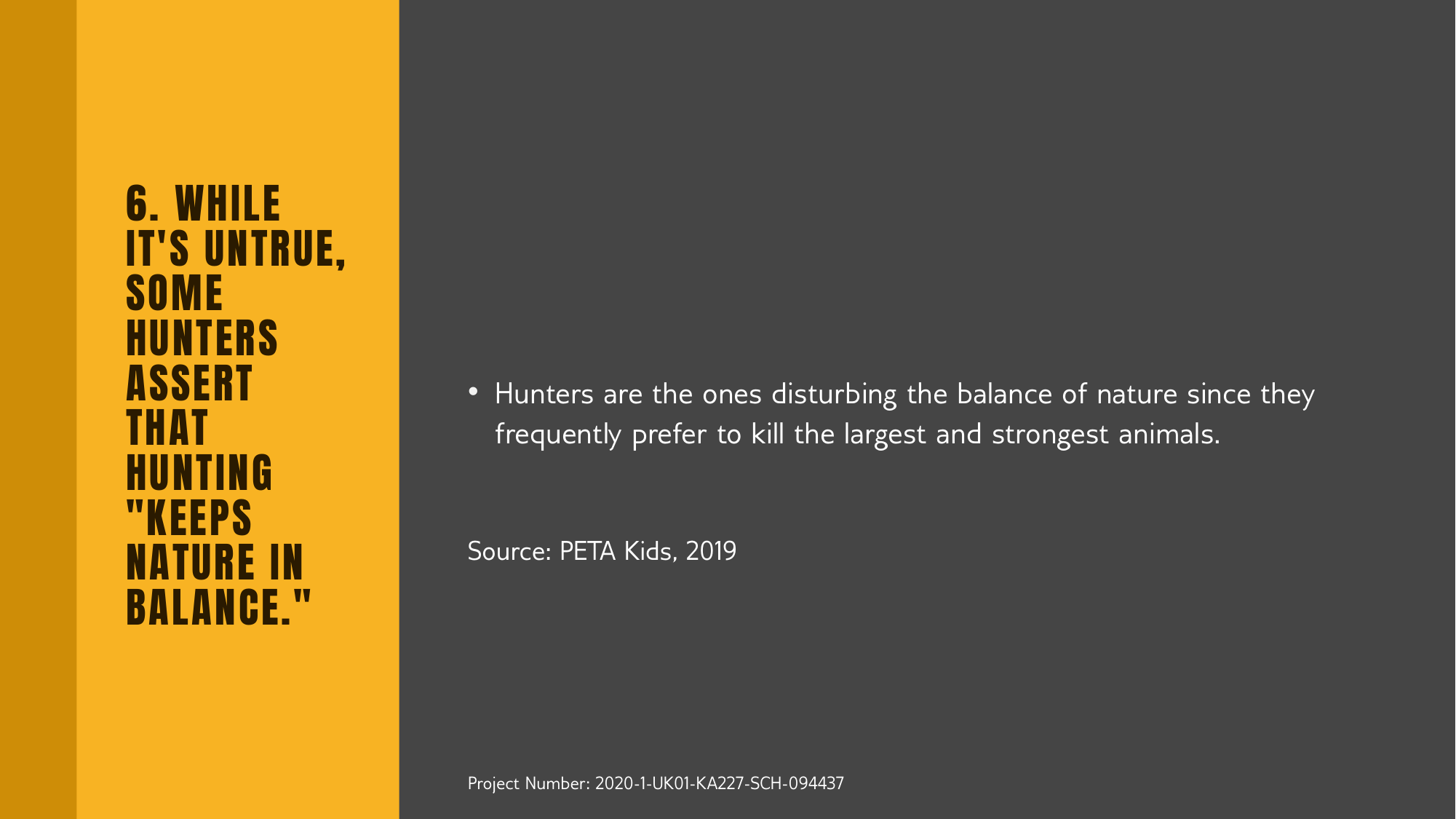

# 6. While it's untrue, some hunters assert that hunting "keeps nature in balance."
Hunters are the ones disturbing the balance of nature since they frequently prefer to kill the largest and strongest animals.
Source: PETA Kids, 2019
Project Number: 2020-1-UK01-KA227-SCH-094437